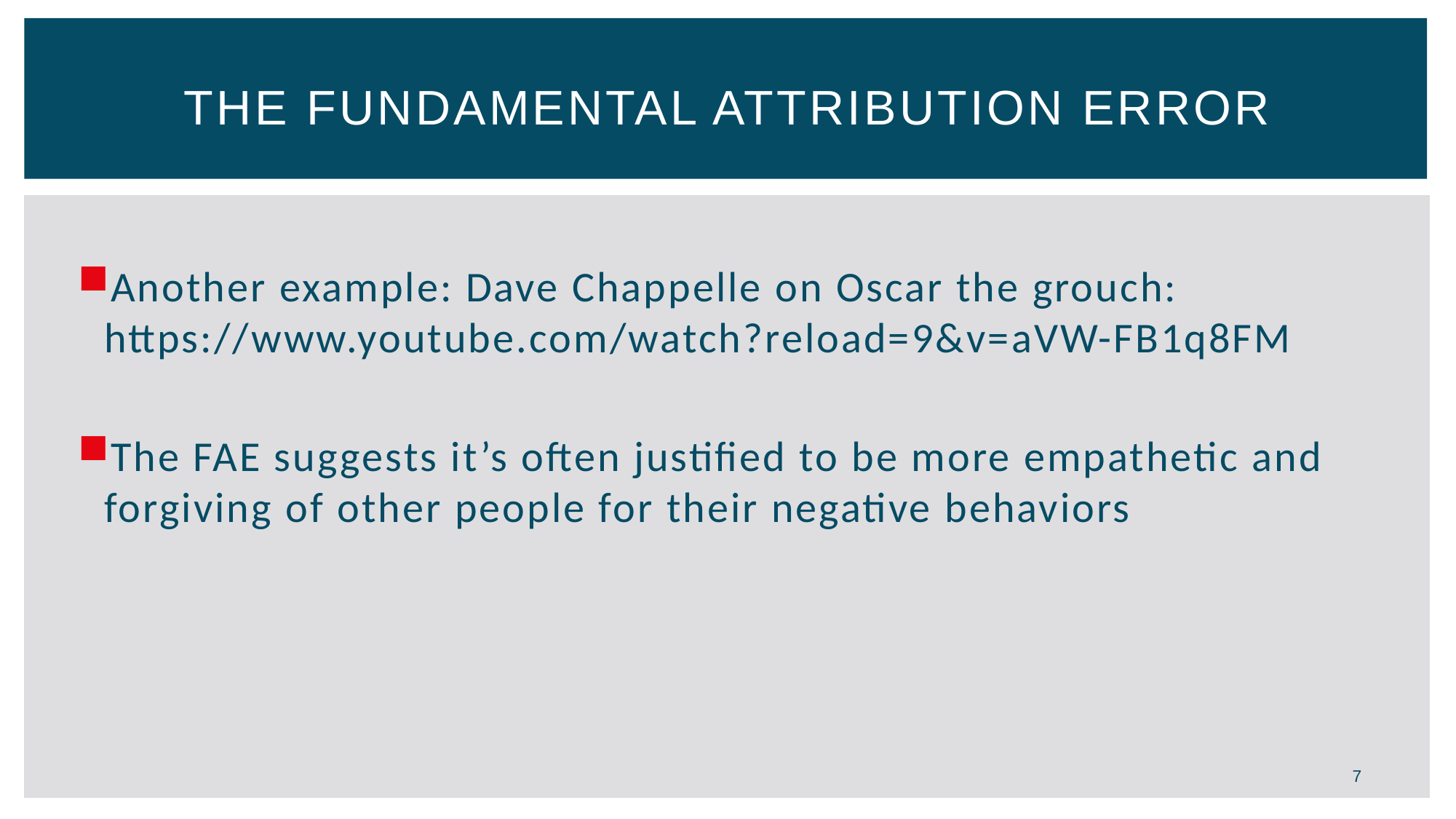

# The Fundamental Attribution Error

Another example: Dave Chappelle on Oscar the grouch: https://www.youtube.com/watch?reload=9&v=aVW-FB1q8FM

The FAE suggests it’s often justified to be more empathetic and forgiving of other people for their negative behaviors

7